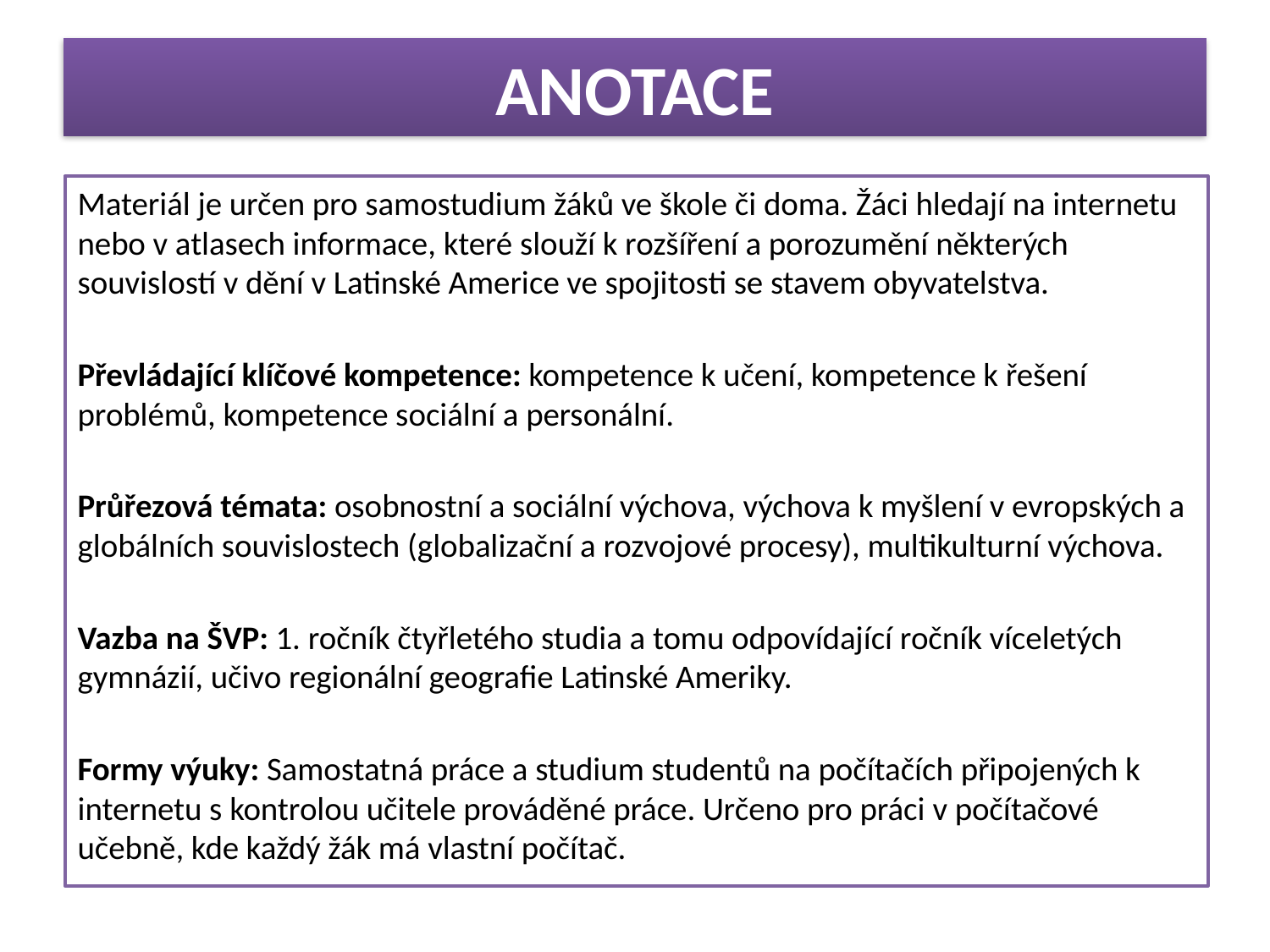

# ANOTACE
Materiál je určen pro samostudium žáků ve škole či doma. Žáci hledají na internetu nebo v atlasech informace, které slouží k rozšíření a porozumění některých souvislostí v dění v Latinské Americe ve spojitosti se stavem obyvatelstva.

Převládající klíčové kompetence: kompetence k učení, kompetence k řešení problémů, kompetence sociální a personální.

Průřezová témata: osobnostní a sociální výchova, výchova k myšlení v evropských a globálních souvislostech (globalizační a rozvojové procesy), multikulturní výchova.

Vazba na ŠVP: 1. ročník čtyřletého studia a tomu odpovídající ročník víceletých gymnázií, učivo regionální geografie Latinské Ameriky.

Formy výuky: Samostatná práce a studium studentů na počítačích připojených k internetu s kontrolou učitele prováděné práce. Určeno pro práci v počítačové učebně, kde každý žák má vlastní počítač.